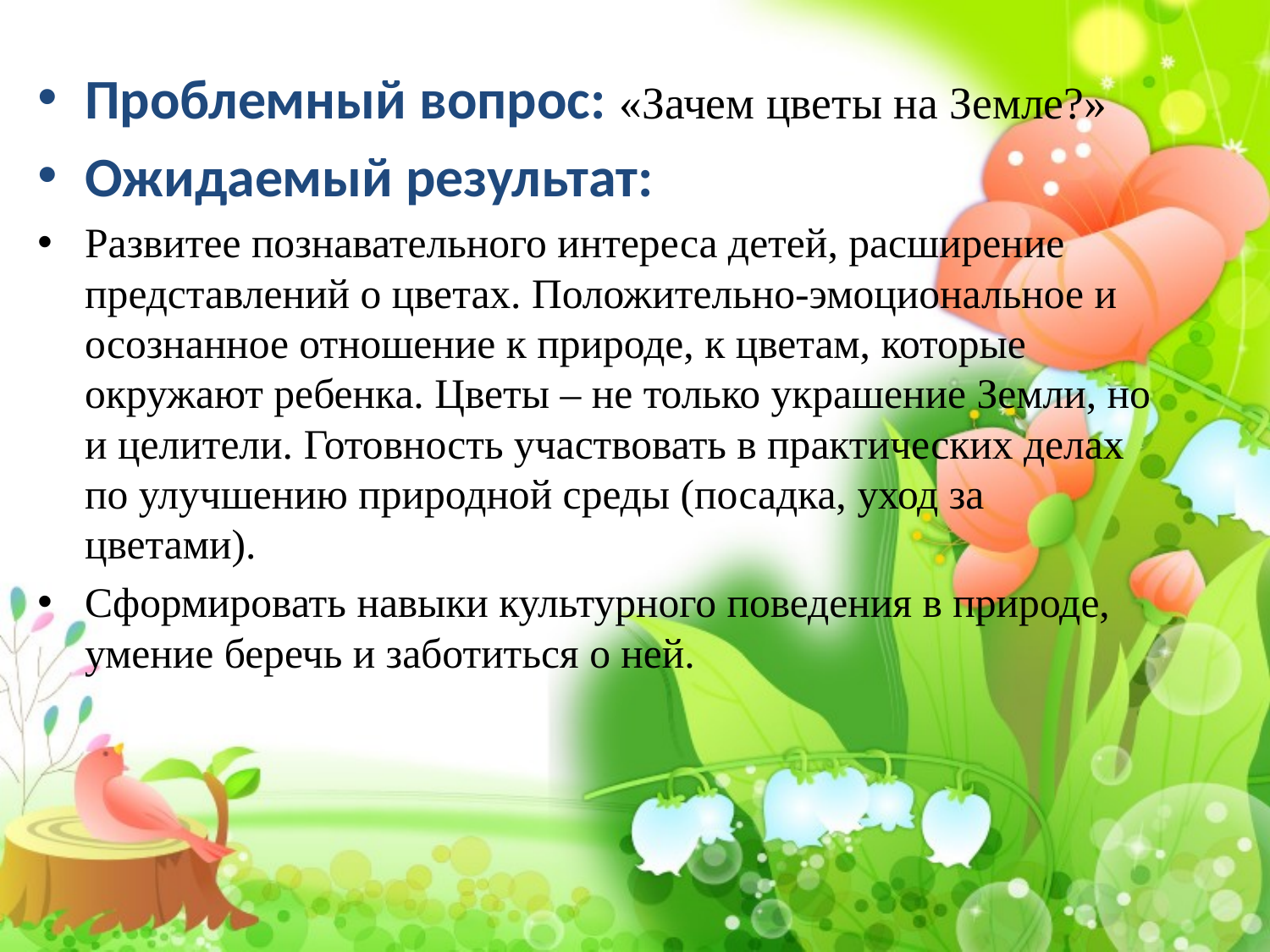

Проблемный вопрос: «Зачем цветы на Земле?»
Ожидаемый результат:
Развитее познавательного интереса детей, расширение представлений о цветах. Положительно-эмоциональное и осознанное отношение к природе, к цветам, которые окружают ребенка. Цветы – не только украшение Земли, но и целители. Готовность участвовать в практических делах по улучшению природной среды (посадка, уход за цветами).
Сформировать навыки культурного поведения в природе, умение беречь и заботиться о ней.